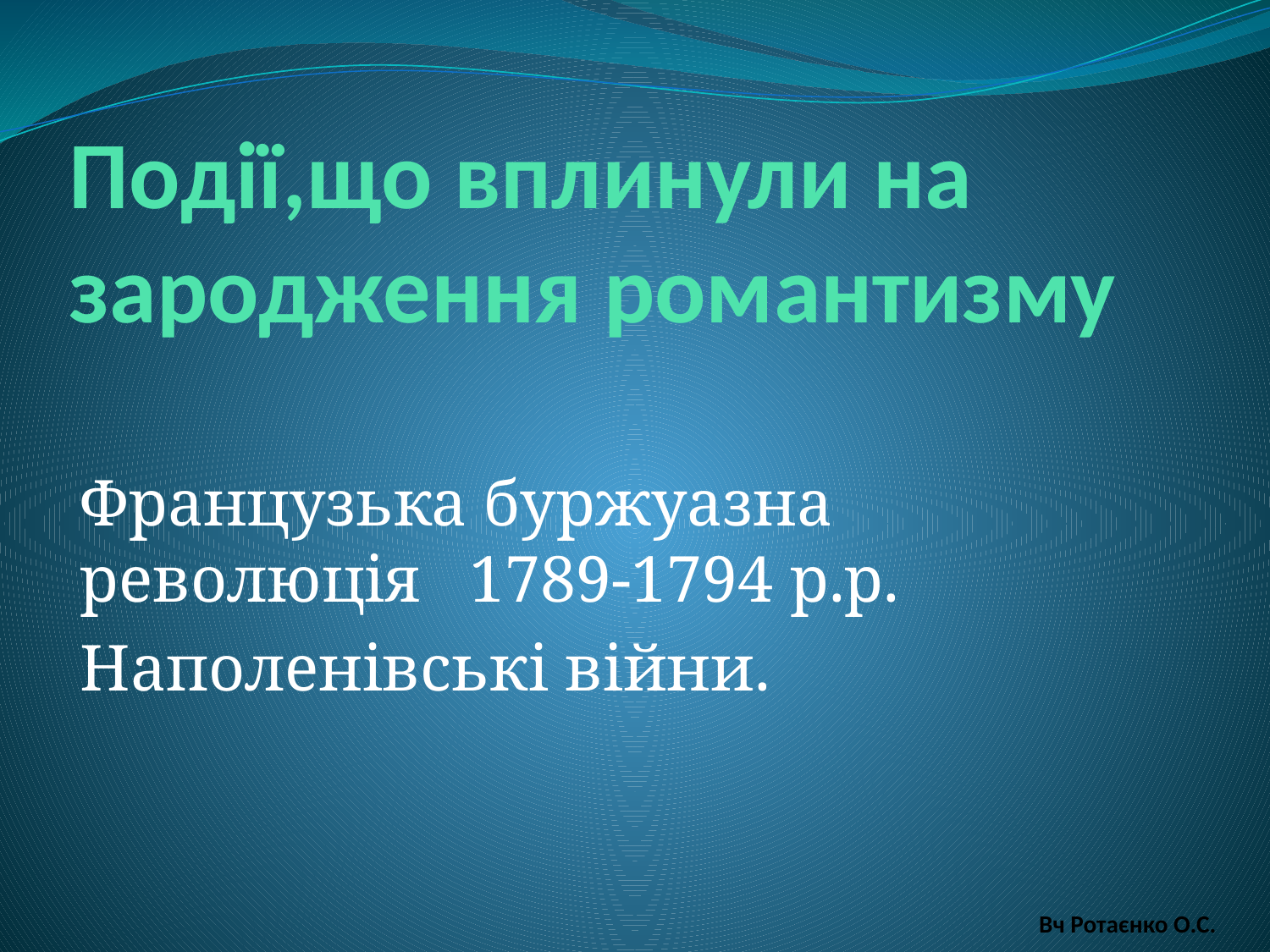

Події,що вплинули на зародження романтизму
Французька буржуазна революція   1789-1794 р.р.
Наполенівські війни.
# Вч Ротаєнко О.С.